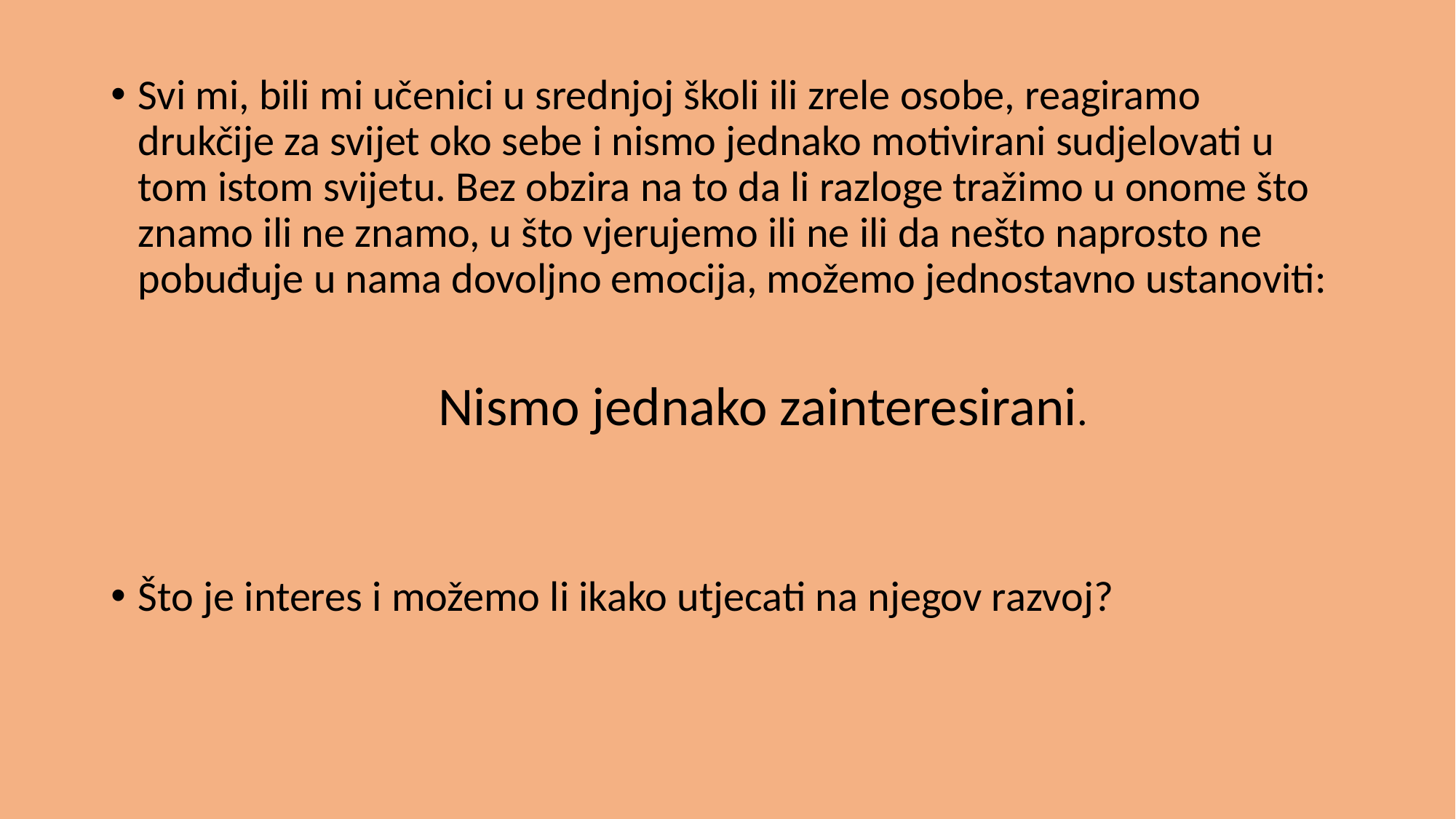

Svi mi, bili mi učenici u srednjoj školi ili zrele osobe, reagiramo drukčije za svijet oko sebe i nismo jednako motivirani sudjelovati u tom istom svijetu. Bez obzira na to da li razloge tražimo u onome što znamo ili ne znamo, u što vjerujemo ili ne ili da nešto naprosto ne pobuđuje u nama dovoljno emocija, možemo jednostavno ustanoviti:

			Nismo jednako zainteresirani.

Što je interes i možemo li ikako utjecati na njegov razvoj?